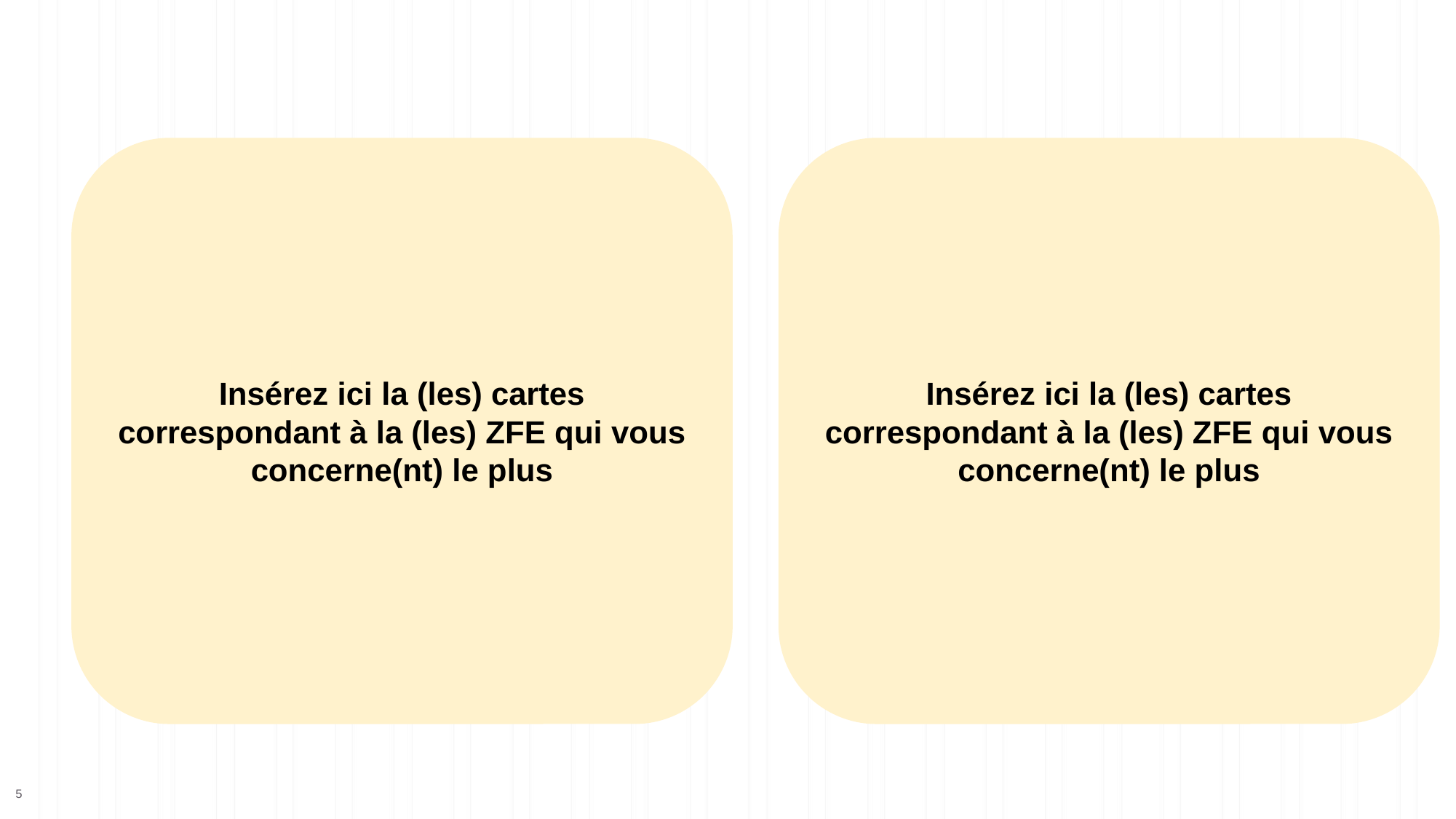

Insérez ici la (les) cartes correspondant à la (les) ZFE qui vous concerne(nt) le plus
Insérez ici la (les) cartes correspondant à la (les) ZFE qui vous concerne(nt) le plus